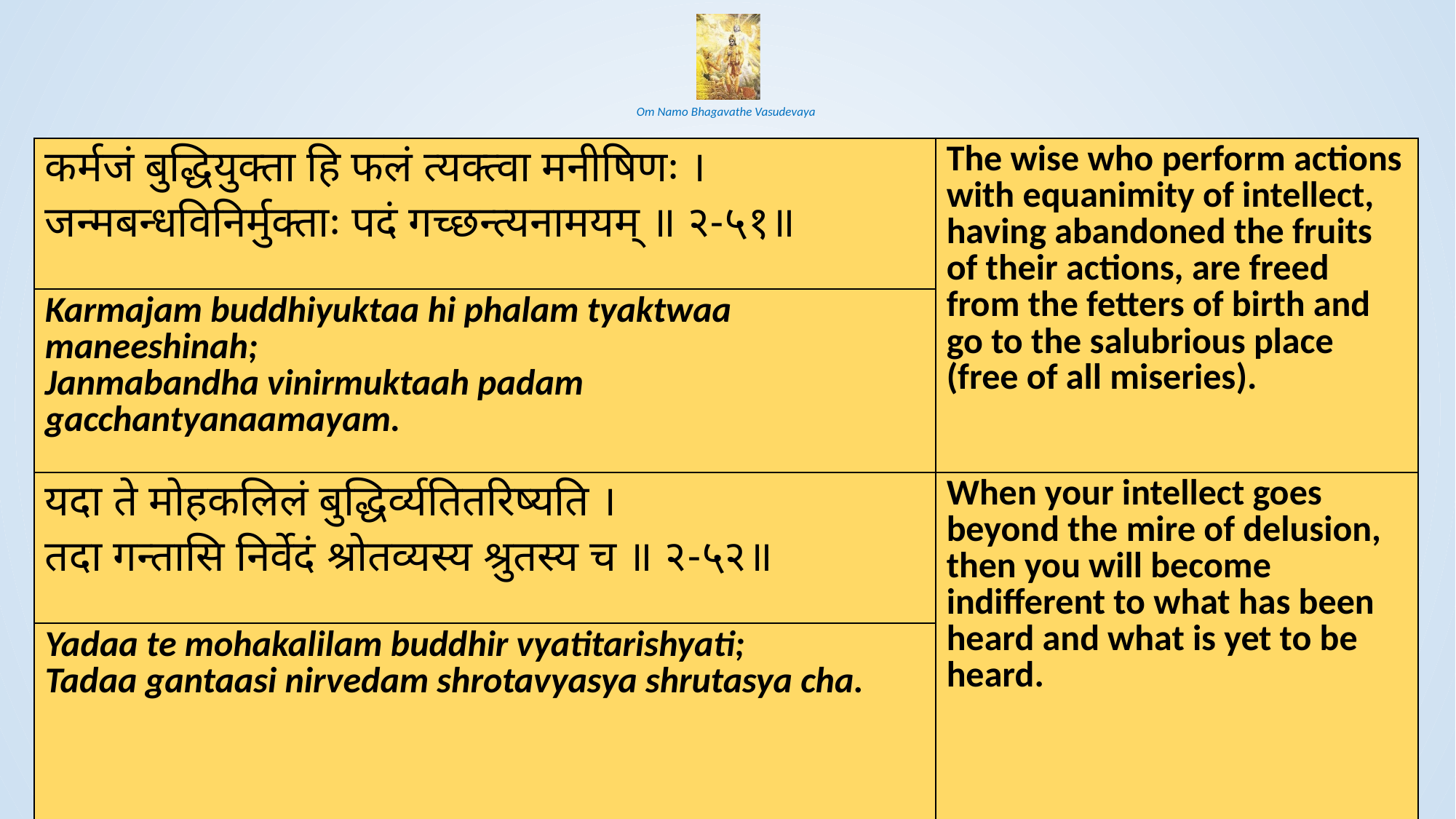

# Om Namo Bhagavathe Vasudevaya
| कर्मजं बुद्धियुक्ता हि फलं त्यक्त्वा मनीषिणः । जन्मबन्धविनिर्मुक्ताः पदं गच्छन्त्यनामयम् ॥ २-५१॥ | The wise who perform actions with equanimity of intellect, having abandoned the fruits of their actions, are freed from the fetters of birth and go to the salubrious place (free of all miseries). |
| --- | --- |
| Karmajam buddhiyuktaa hi phalam tyaktwaa maneeshinah; Janmabandha vinirmuktaah padam gacchantyanaamayam. |  |
| यदा ते मोहकलिलं बुद्धिर्व्यतितरिष्यति । तदा गन्तासि निर्वेदं श्रोतव्यस्य श्रुतस्य च ॥ २-५२॥ | When your intellect goes beyond the mire of delusion, then you will become indifferent to what has been heard and what is yet to be heard. |
| --- | --- |
| Yadaa te mohakalilam buddhir vyatitarishyati; Tadaa gantaasi nirvedam shrotavyasya shrutasya cha. |  |